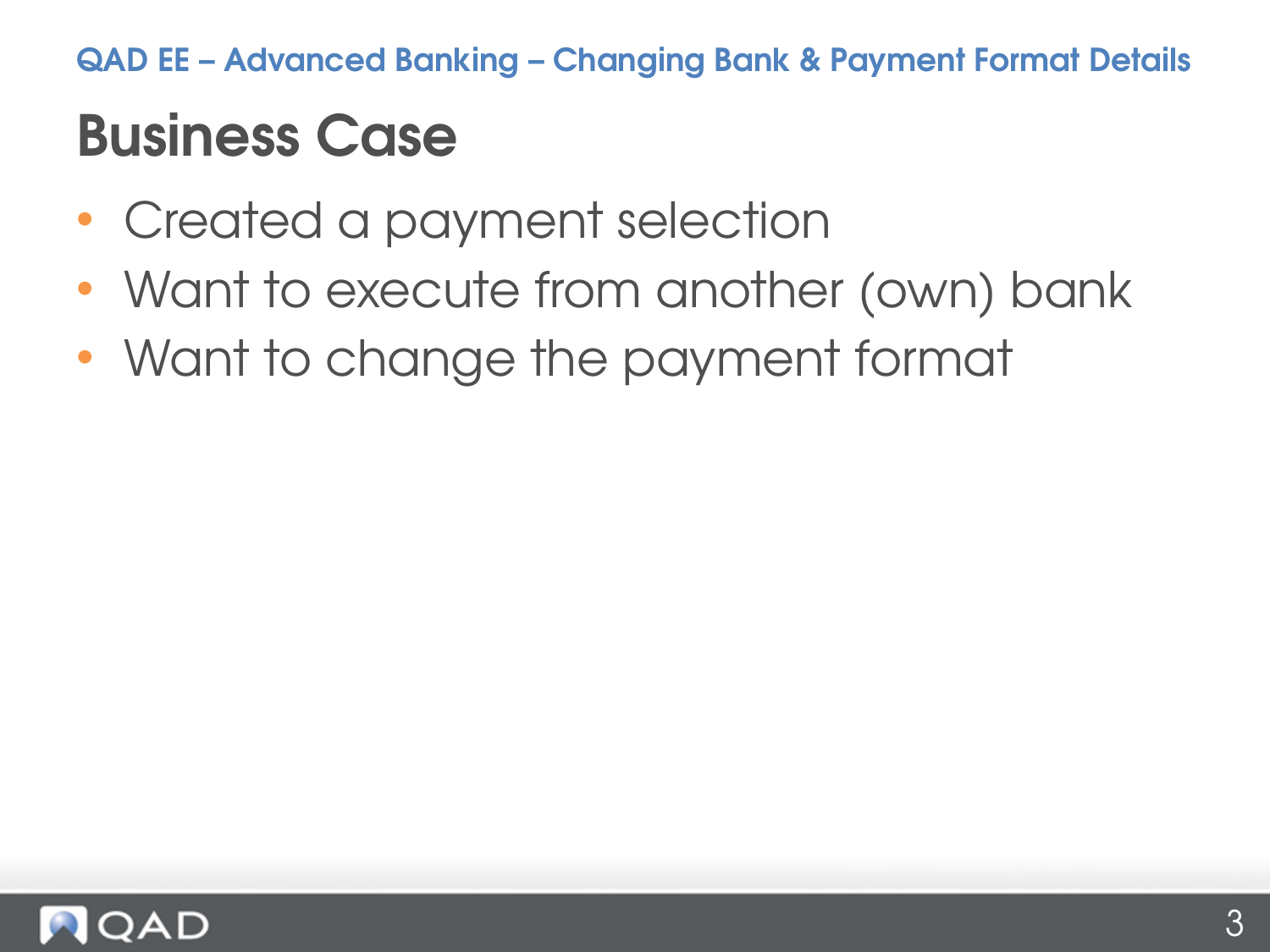

QAD EE – Advanced Banking – Changing Bank & Payment Format Details
# Business Case
Created a payment selection
Want to execute from another (own) bank
Want to change the payment format
3